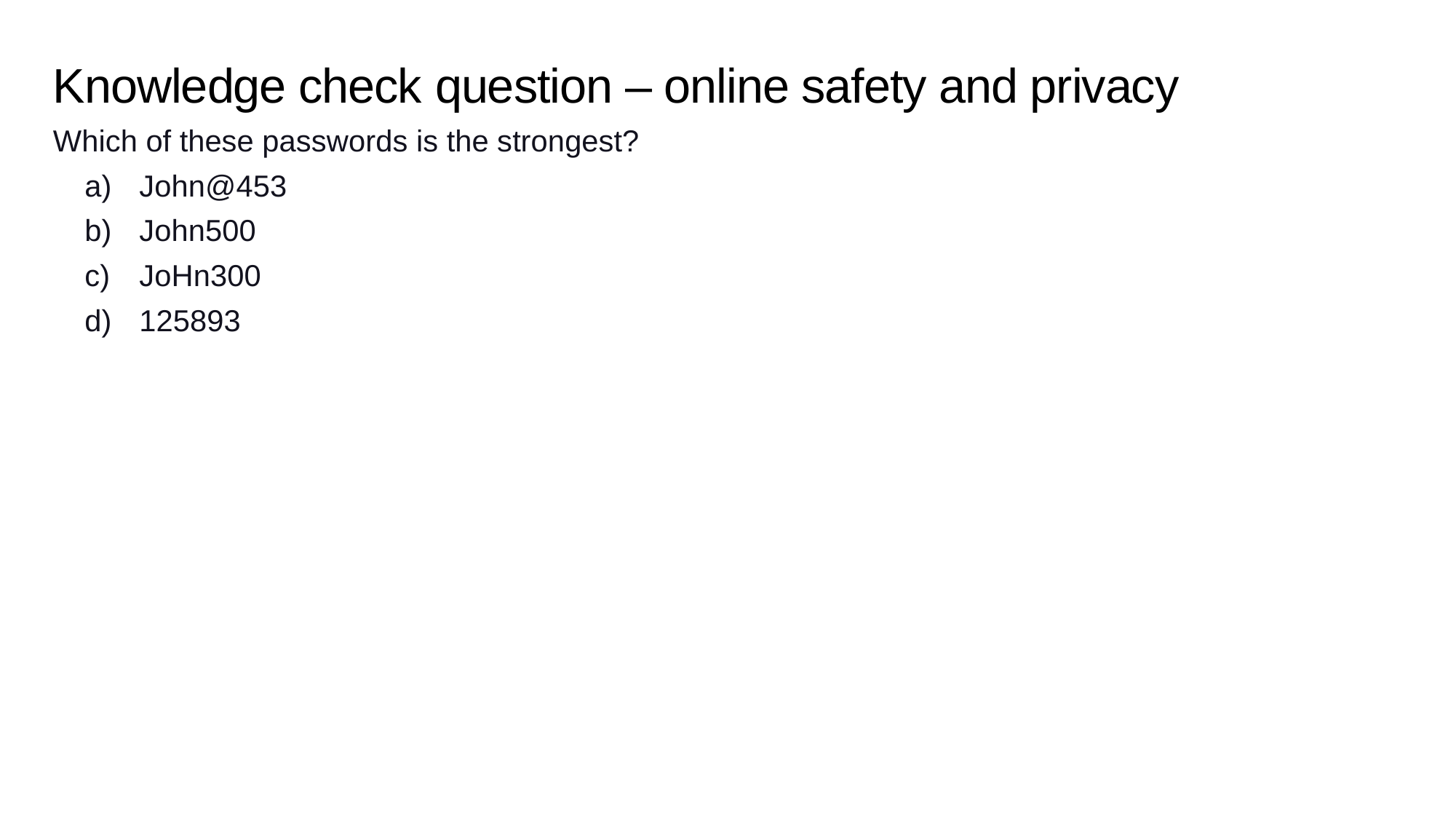

# Knowledge check question – online safety and privacy
Which of these passwords is the strongest?
John@453
John500
JoHn300
125893